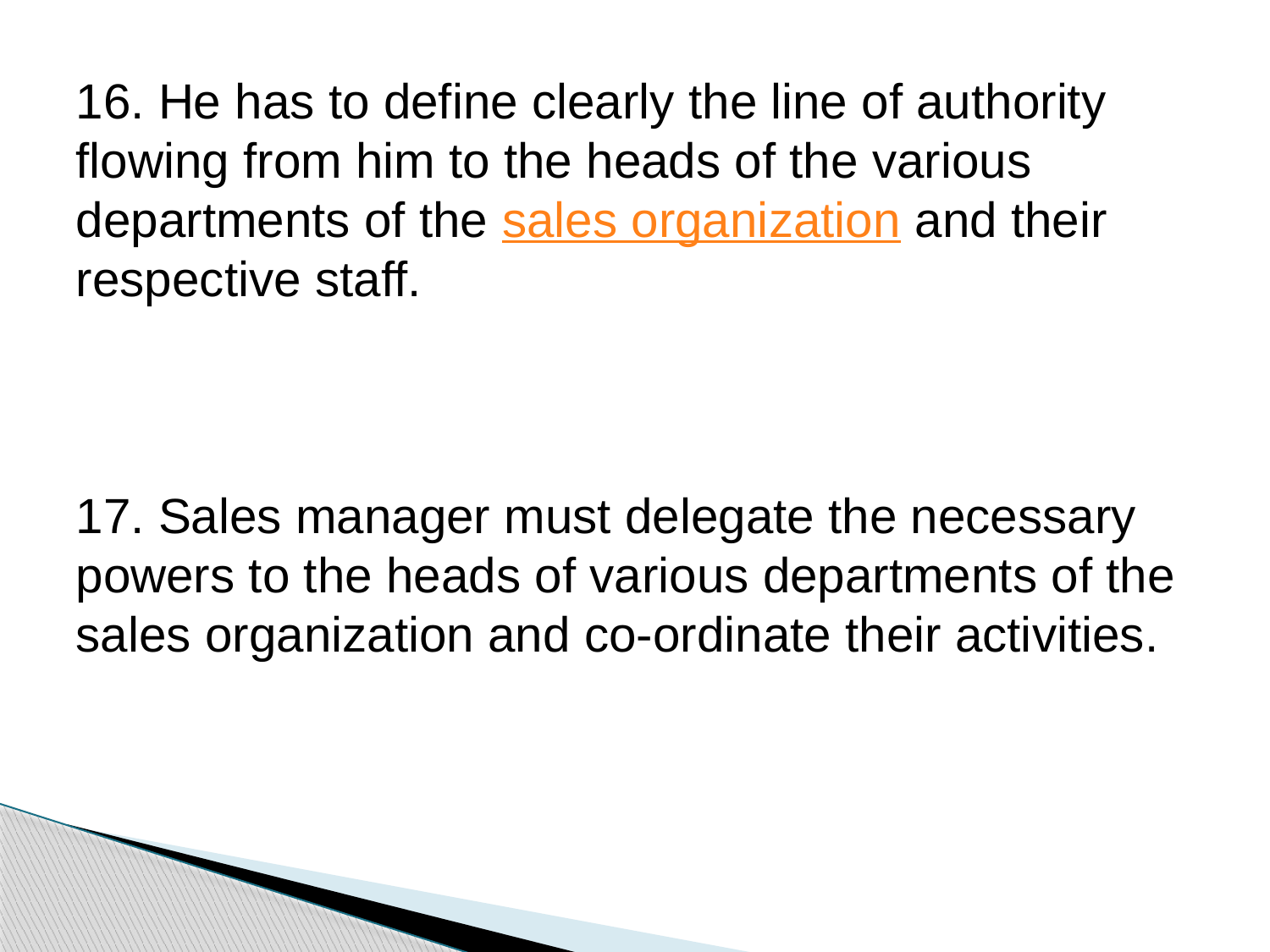

16. He has to define clearly the line of authority flowing from him to the heads of the various departments of the sales organization and their respective staff.

17. Sales manager must delegate the necessary powers to the heads of various departments of the sales organization and co-ordinate their activities.